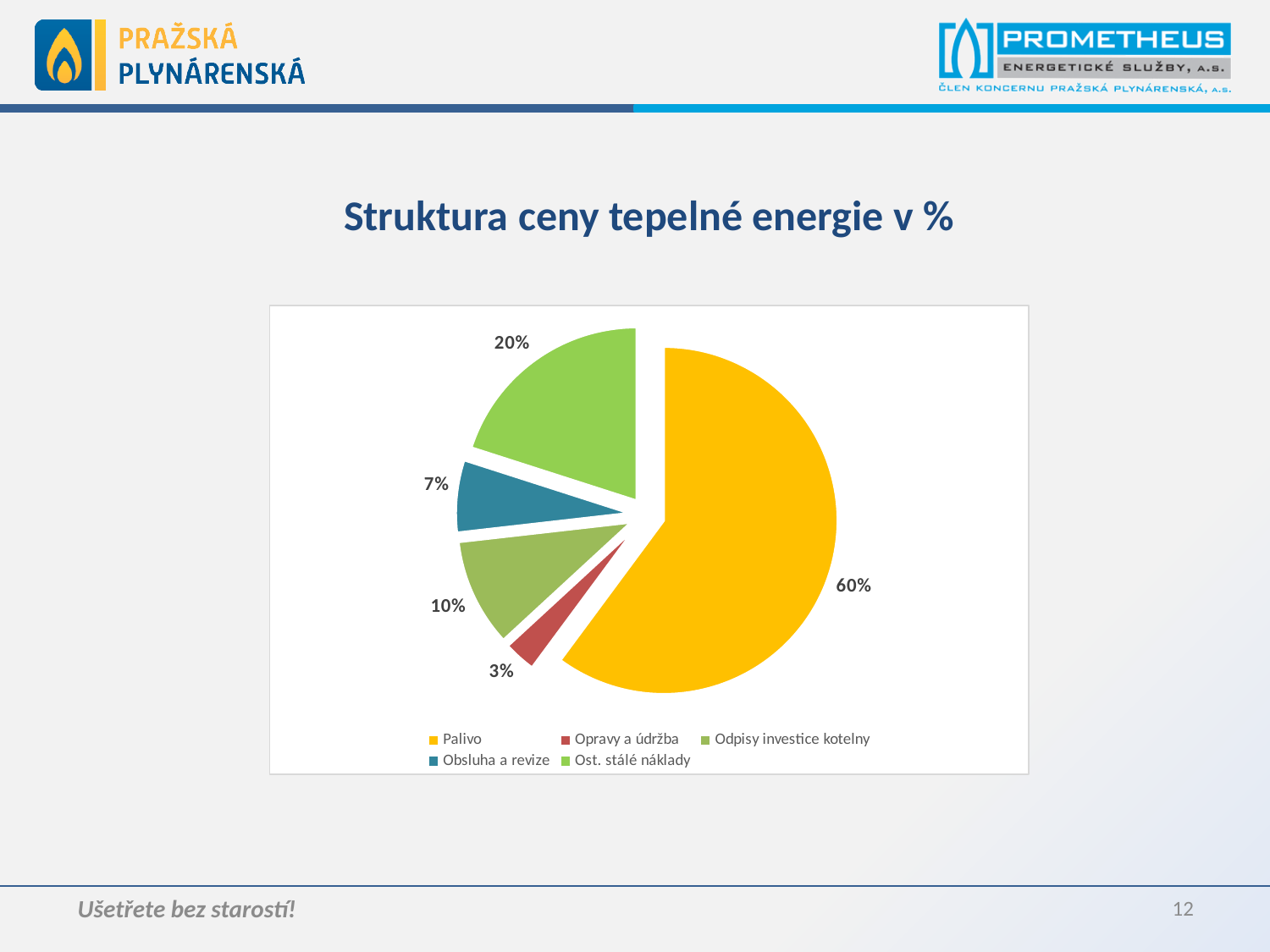

Struktura ceny tepelné energie v %

### Chart

| Category |  |
|---|---|
| Palivo | 0.6 |
| Opravy a údržba | 0.03 |
| Odpisy investice kotelny | 0.10039044279677 |
| Obsluha a revize | 0.0674440332098379 |
| Ost. stálé náklady | 0.2 |
Ušetřete bez starostí!
12